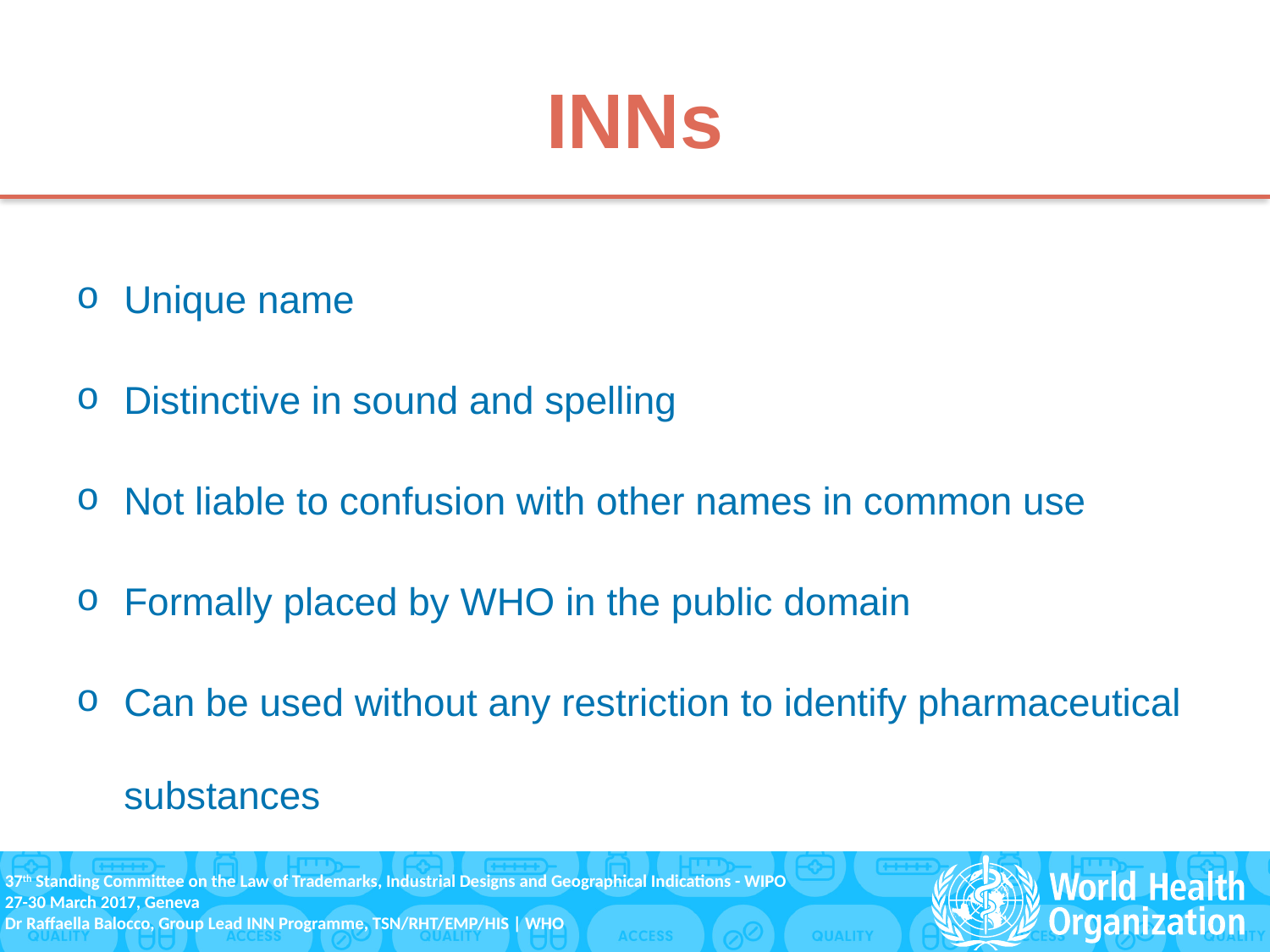

# INNs
Unique name
Distinctive in sound and spelling
Not liable to confusion with other names in common use
Formally placed by WHO in the public domain
Can be used without any restriction to identify pharmaceutical substances